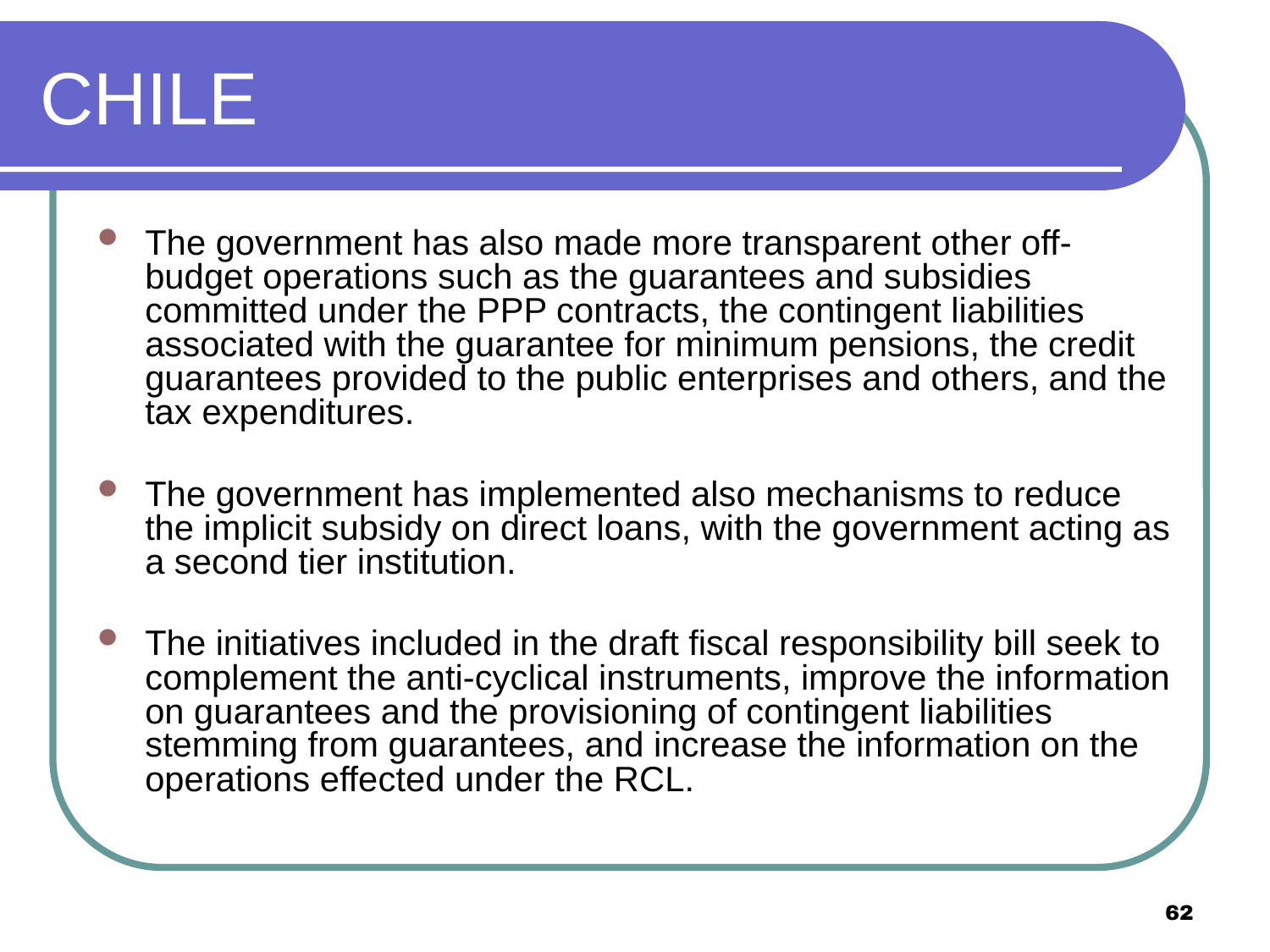

# CHILE
The government has also made more transparent other off-budget operations such as the guarantees and subsidies committed under the PPP contracts, the contingent liabilities associated with the guarantee for minimum pensions, the credit guarantees provided to the public enterprises and others, and the tax expenditures.

The government has implemented also mechanisms to reduce the implicit subsidy on direct loans, with the government acting as a second tier institution.

The initiatives included in the draft fiscal responsibility bill seek to complement the anti-cyclical instruments, improve the information on guarantees and the provisioning of contingent liabilities stemming from guarantees, and increase the information on the operations effected under the RCL.
62